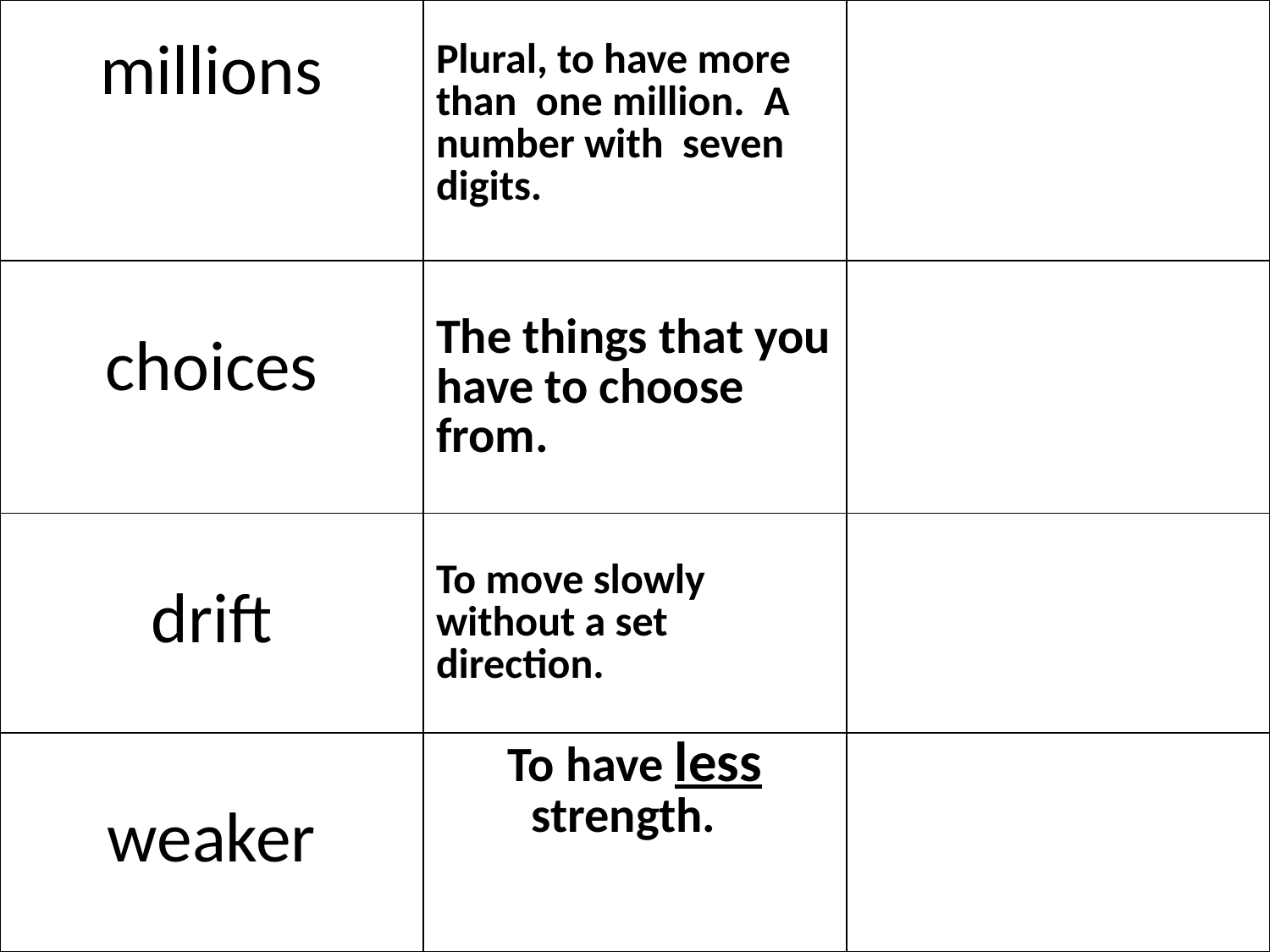

| millions | Plural, to have more than one million. A number with seven digits. |  |
| --- | --- | --- |
| choices | The things that you have to choose from. |  |
| drift | To move slowly without a set direction. |  |
| weaker | To have less strength. |  |